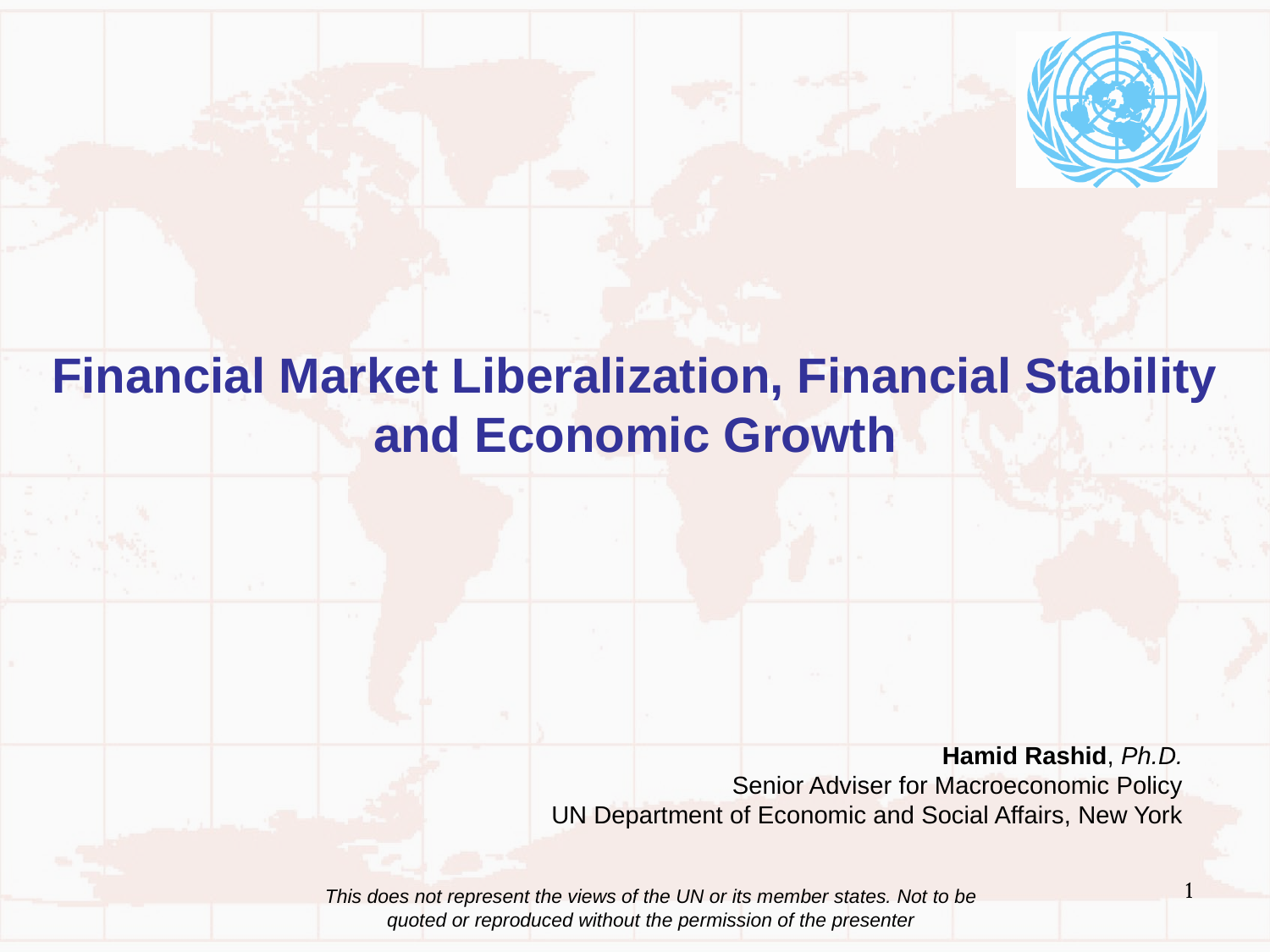

# Financial Market Liberalization, Financial Stability and Economic Growth

Hamid Rashid, Ph.D.
Senior Adviser for Macroeconomic Policy
UN Department of Economic and Social Affairs, New York

1
This does not represent the views of the UN or its member states. Not to be quoted or reproduced without the permission of the presenter